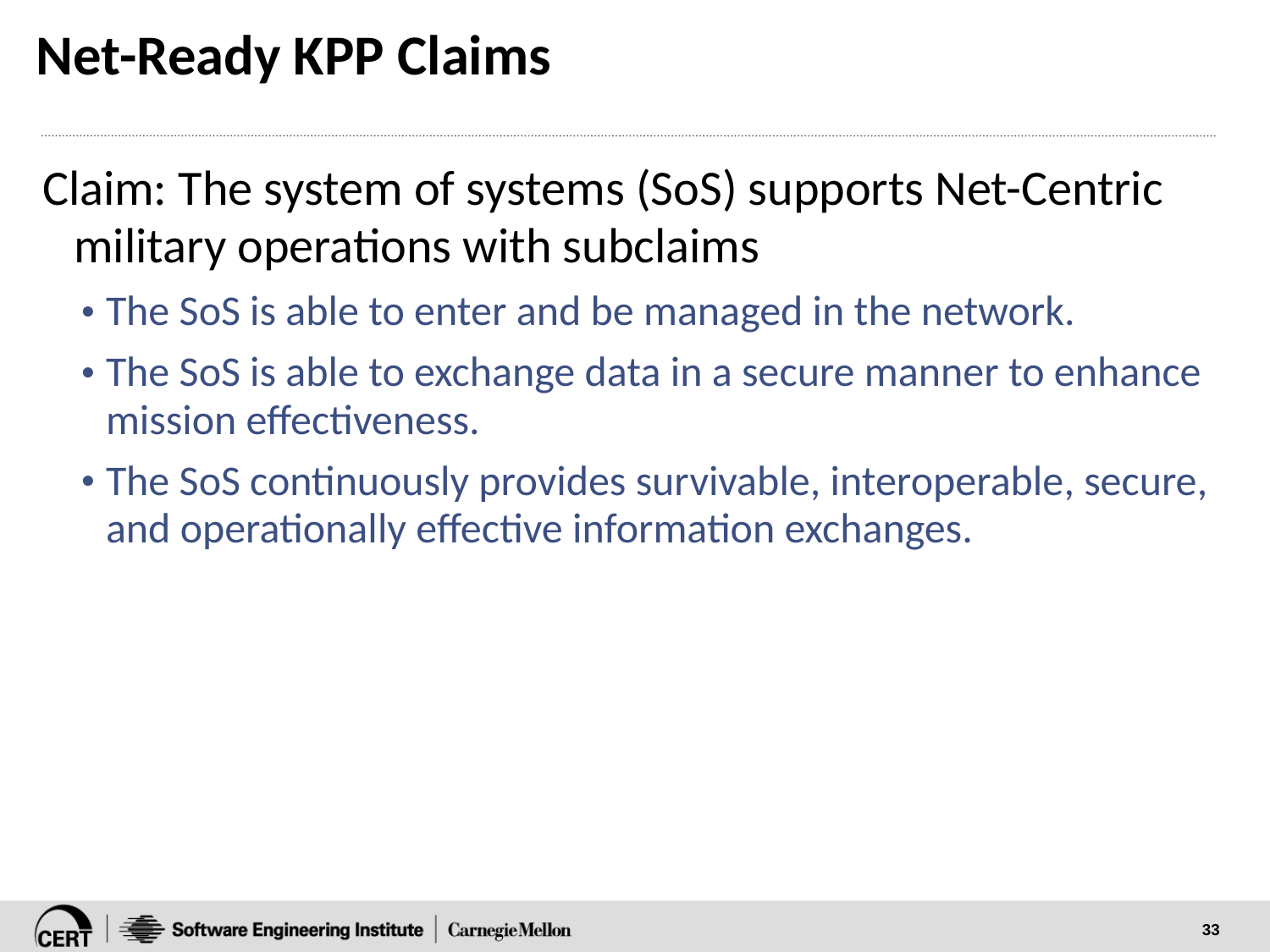

# Net-Ready KPP Claims
Claim: The system of systems (SoS) supports Net-Centric military operations with subclaims
The SoS is able to enter and be managed in the network.
The SoS is able to exchange data in a secure manner to enhance mission effectiveness.
The SoS continuously provides survivable, interoperable, secure, and operationally effective information exchanges.